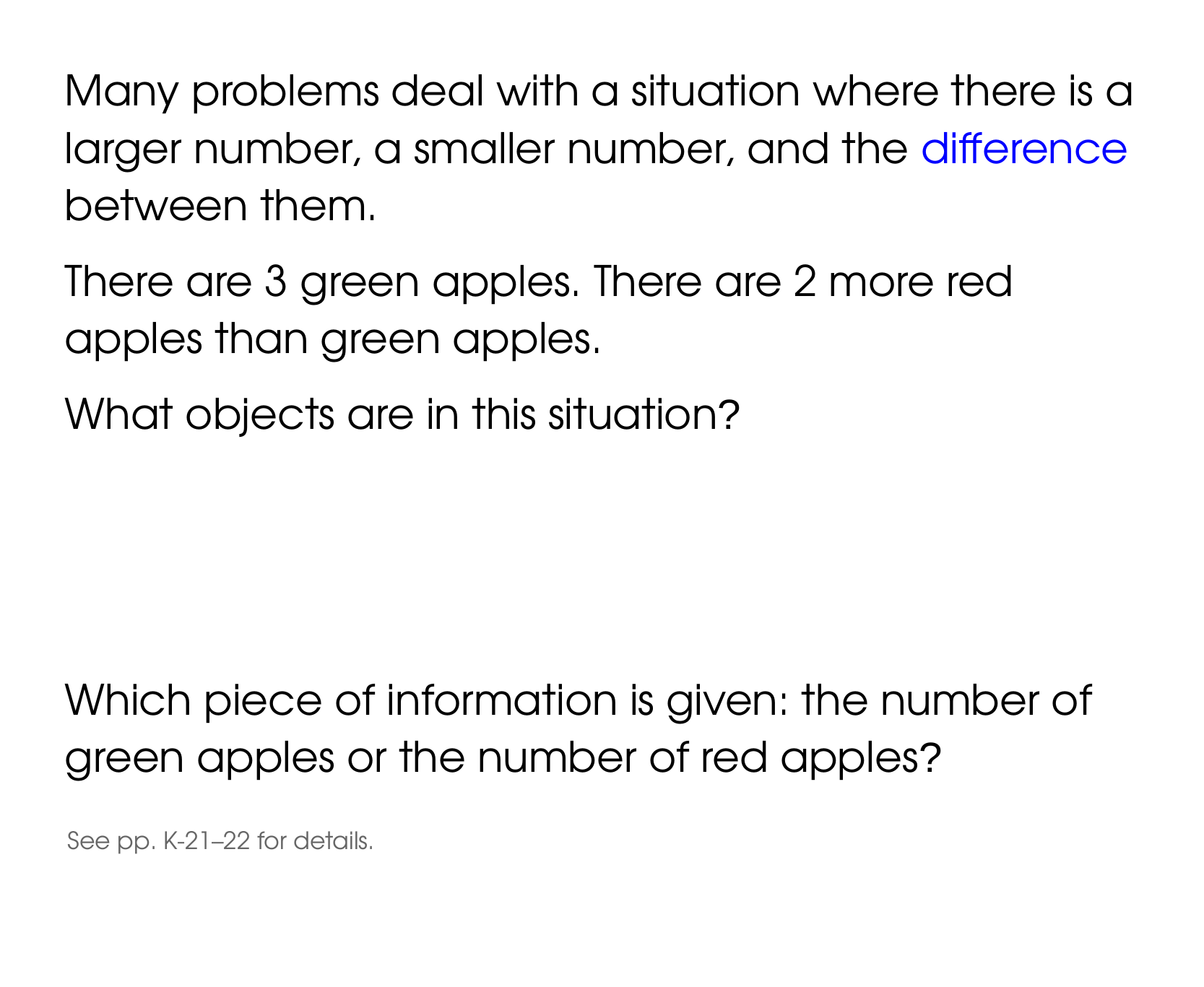

Many problems deal with a situation where there is a larger number, a smaller number, and the difference between them.
There are 3 green apples. There are 2 more red apples than green apples.
What objects are in this situation?
Which piece of information is given: the number of green apples or the number of red apples?
See pp. K-21–22 for details.